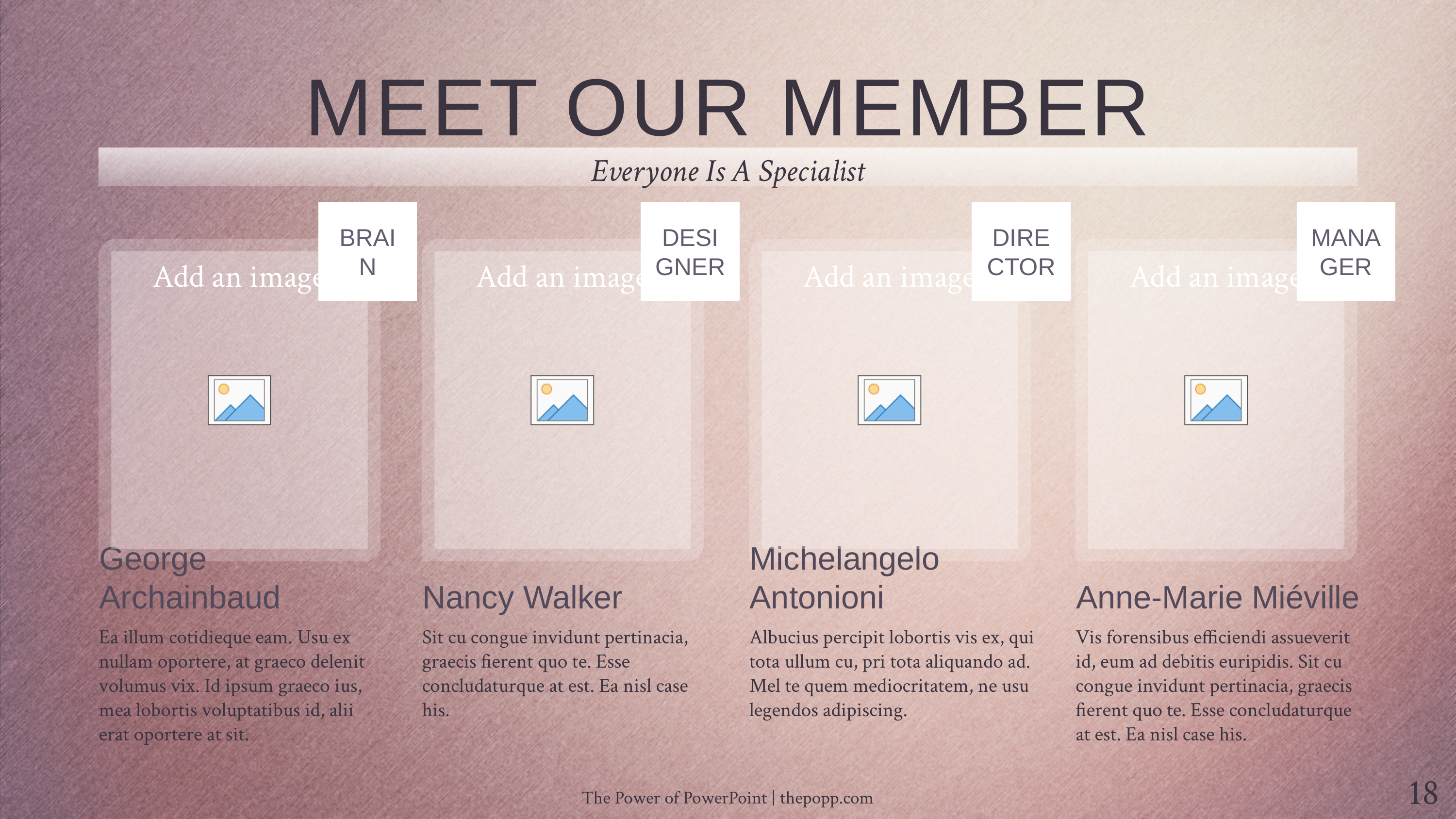

# MEET OUR MEMBER
Everyone Is A Specialist
BRAIN
DESIGNER
DIRECTOR
MANAGER

George Archainbaud
Nancy Walker
Michelangelo Antonioni
Anne-Marie Miéville
Ea illum cotidieque eam. Usu ex nullam oportere, at graeco delenit volumus vix. Id ipsum graeco ius, mea lobortis voluptatibus id, alii erat oportere at sit.
Sit cu congue invidunt pertinacia, graecis fierent quo te. Esse concludaturque at est. Ea nisl case his.
Albucius percipit lobortis vis ex, qui tota ullum cu, pri tota aliquando ad. Mel te quem mediocritatem, ne usu legendos adipiscing.
Vis forensibus efficiendi assueverit id, eum ad debitis euripidis. Sit cu congue invidunt pertinacia, graecis fierent quo te. Esse concludaturque at est. Ea nisl case his.
18
The Power of PowerPoint | thepopp.com